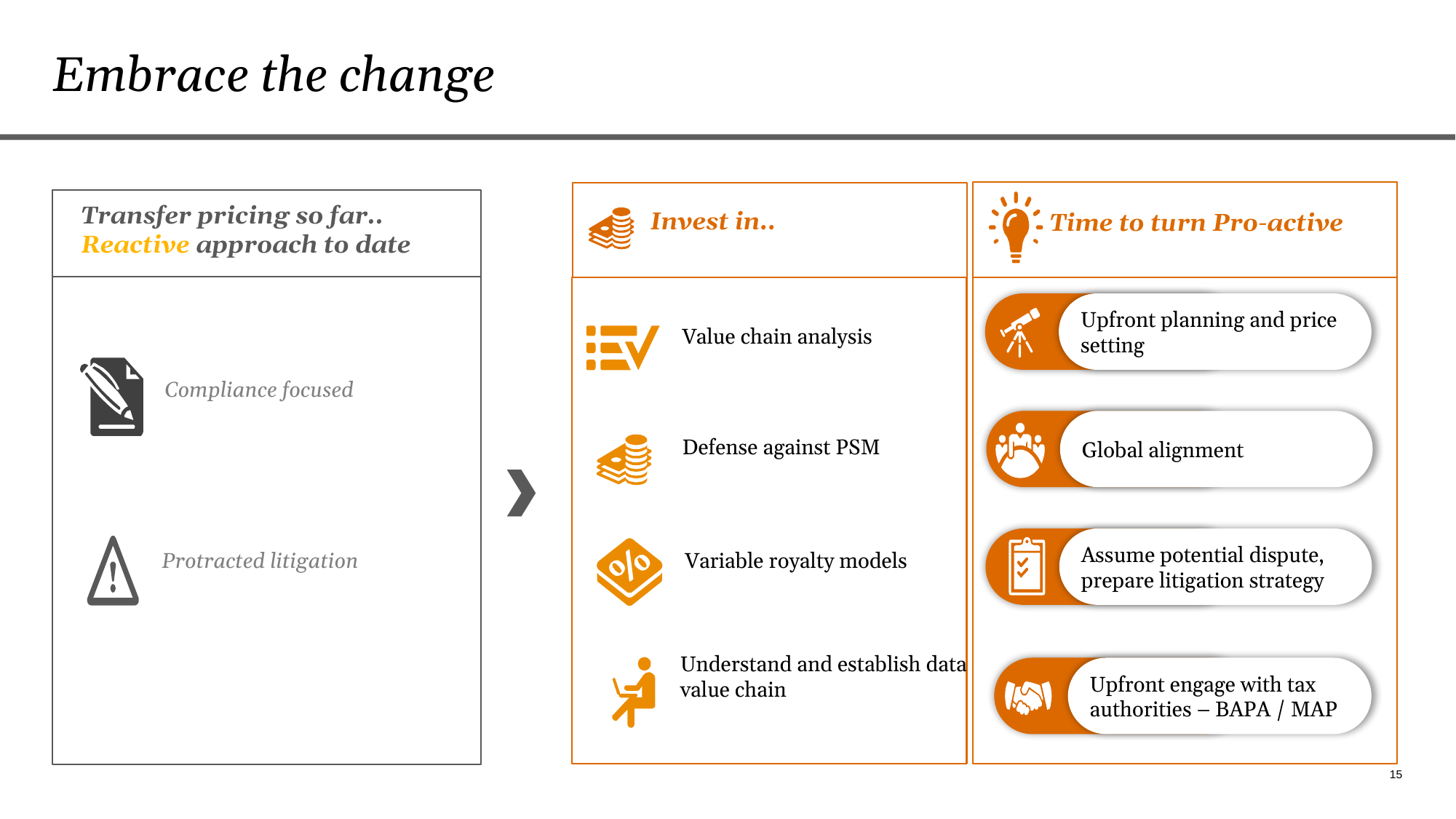

# Embrace the change

Time to turn Pro-active

Invest in..

Value chain analysis

Defense against PSM

Variable royalty models
Understand and establish data value chain

Transfer pricing so far.. Reactive approach to date

Compliance focused

Protracted litigation

Upfront planning and price setting

Global alignment

Assume potential dispute, prepare litigation strategy

Upfront engage with tax authorities – BAPA / MAP

15